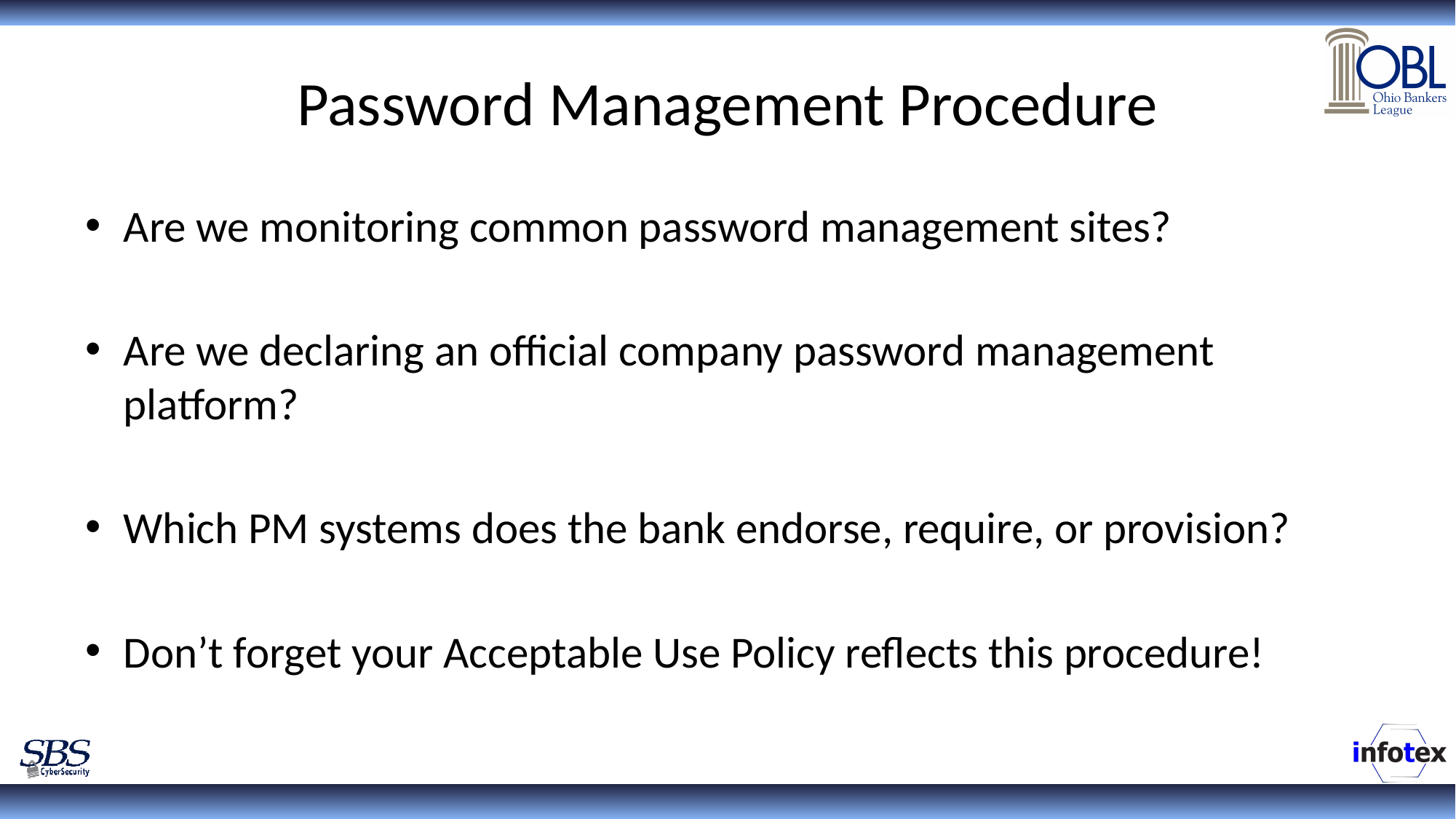

# Password Management Procedure
Are we monitoring common password management sites?

Are we declaring an official company password management platform?

Which PM systems does the bank endorse, require, or provision?

Don’t forget your Acceptable Use Policy reflects this procedure!